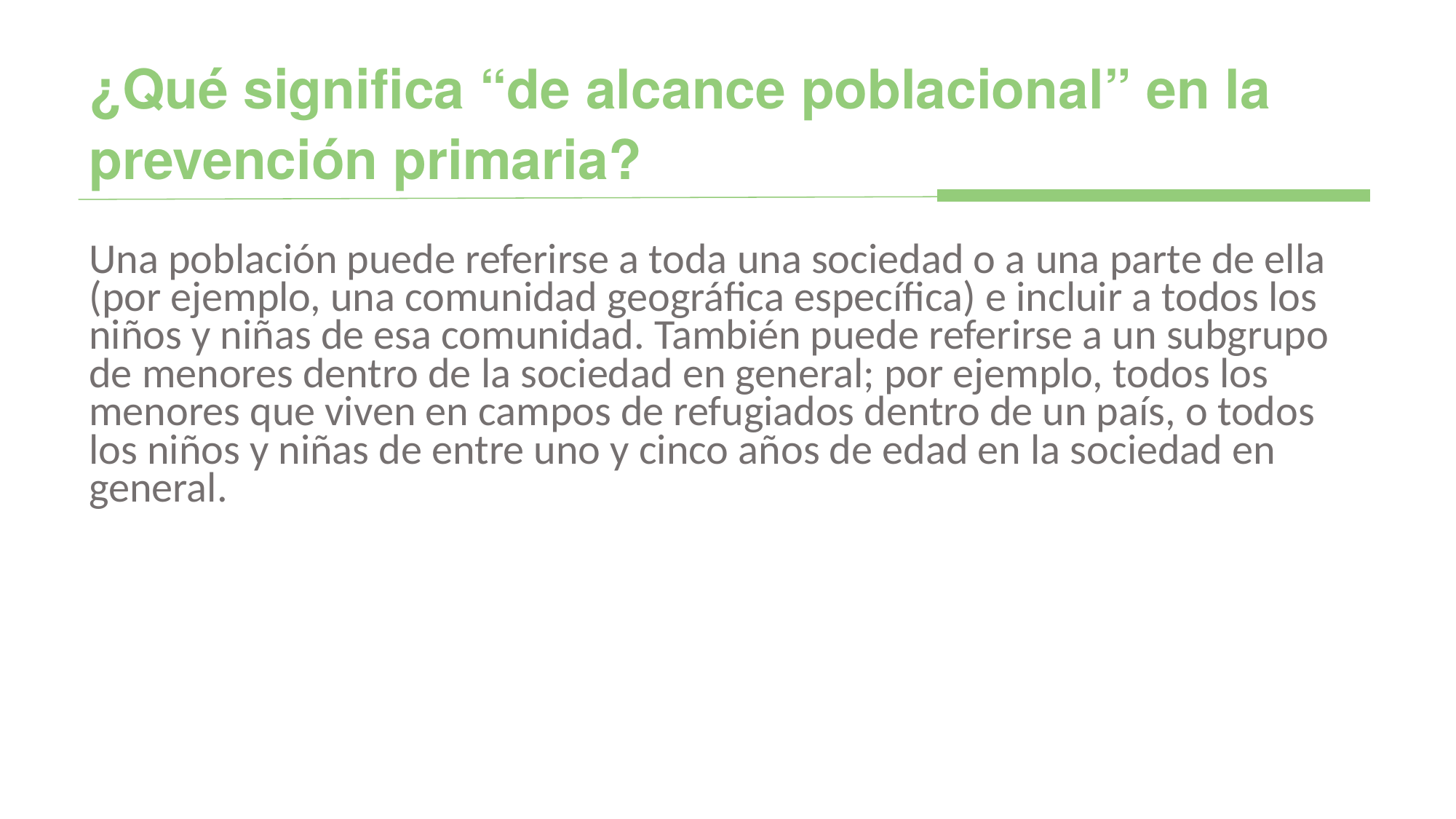

# ¿Qué significa “de alcance poblacional” en la prevención primaria?
Una población puede referirse a toda una sociedad o a una parte de ella (por ejemplo, una comunidad geográfica específica) e incluir a todos los niños y niñas de esa comunidad. También puede referirse a un subgrupo de menores dentro de la sociedad en general; por ejemplo, todos los menores que viven en campos de refugiados dentro de un país, o todos los niños y niñas de entre uno y cinco años de edad en la sociedad en general.